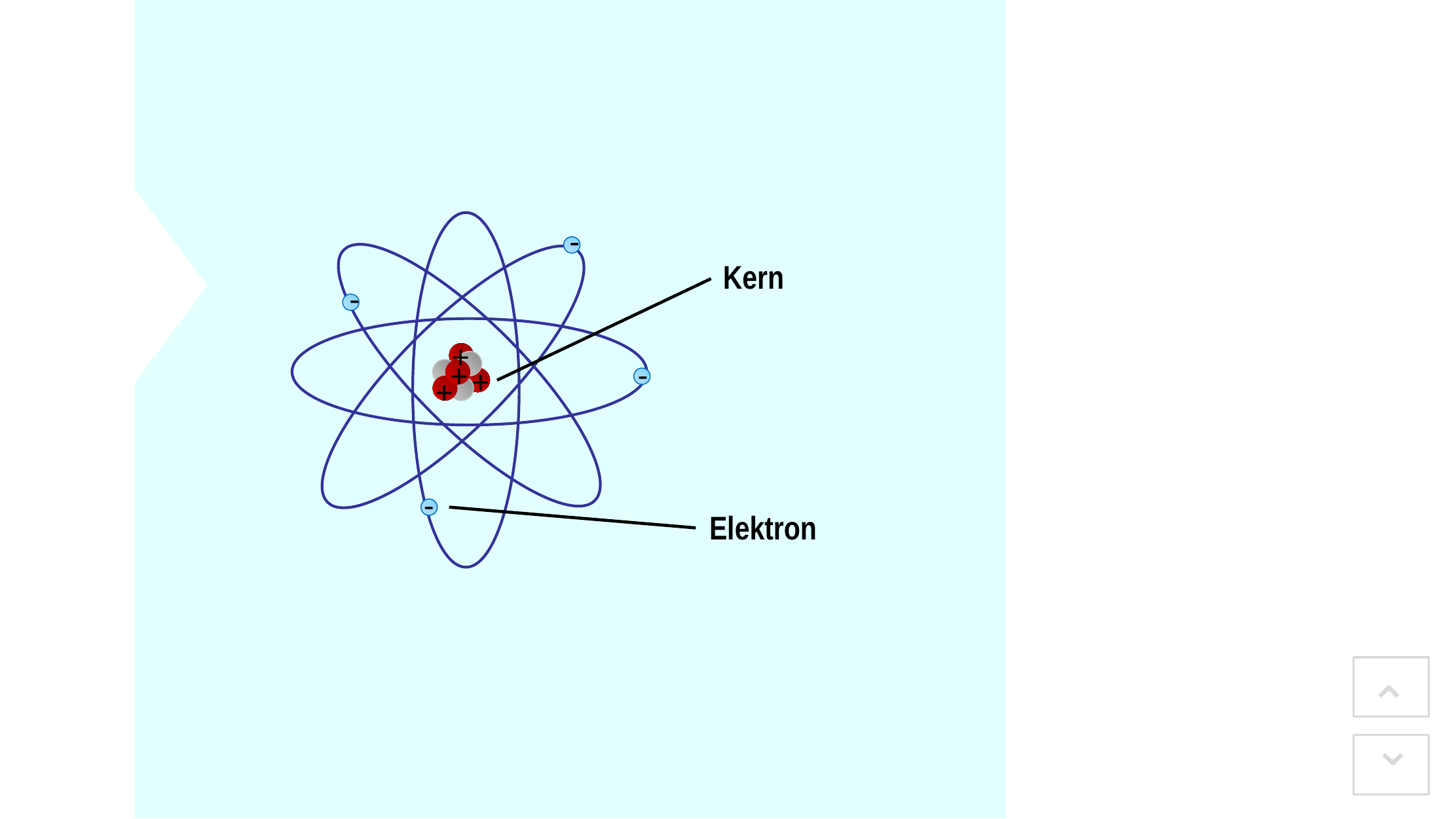

-

proton (+)
-

+

-
+
+

+

-

electron (-)

Kern
Elektron
⌃
⌃